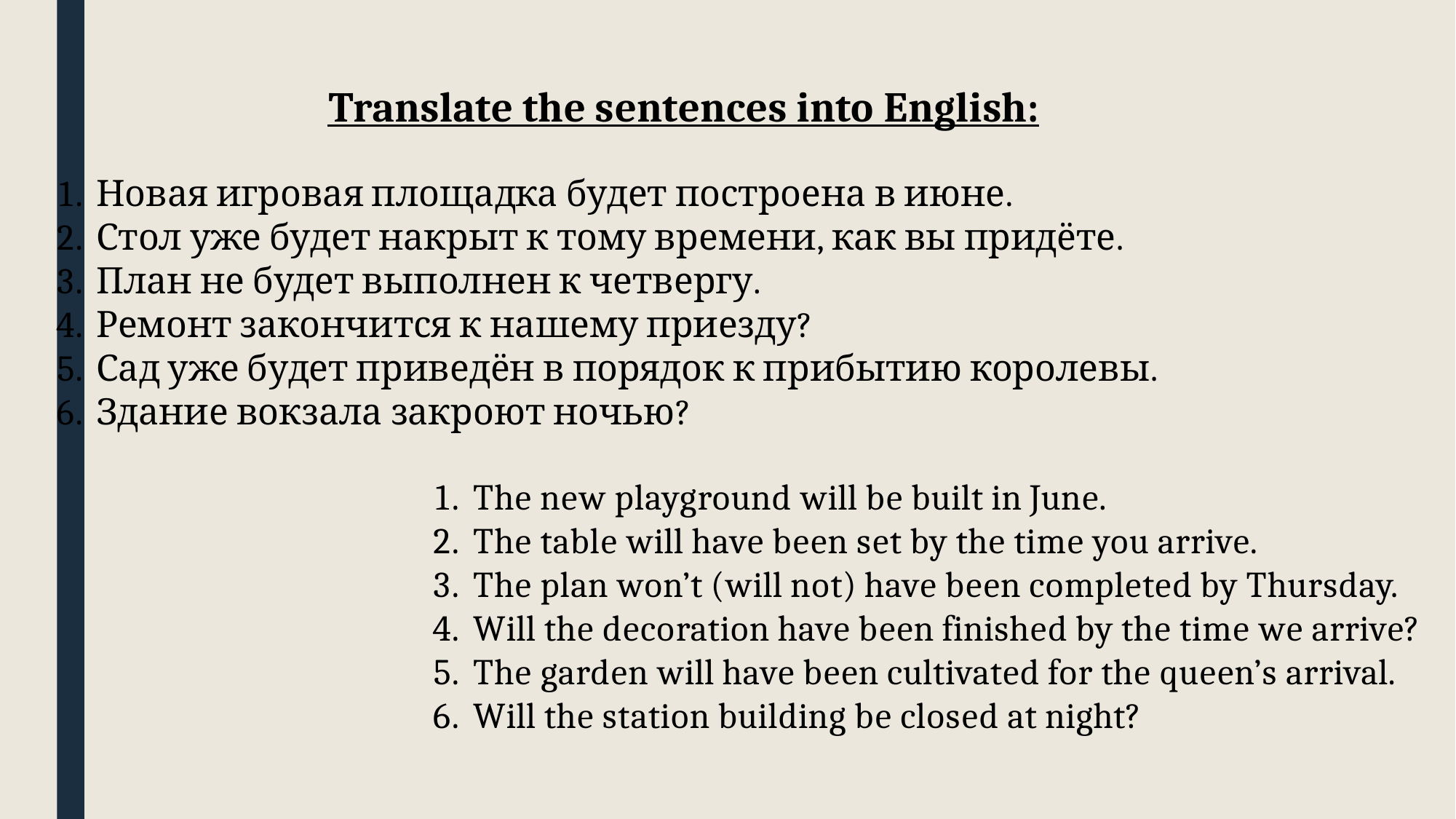

Translate the sentences into English:
Новая игровая площадка будет построена в июне.
Стол уже будет накрыт к тому времени, как вы придёте.
План не будет выполнен к четвергу.
Ремонт закончится к нашему приезду?
Сад уже будет приведён в порядок к прибытию королевы.
Здание вокзала закроют ночью?
The new playground will be built in June.
The table will have been set by the time you arrive.
The plan won’t (will not) have been completed by Thursday.
Will the decoration have been finished by the time we arrive?
The garden will have been cultivated for the queen’s arrival.
Will the station building be closed at night?